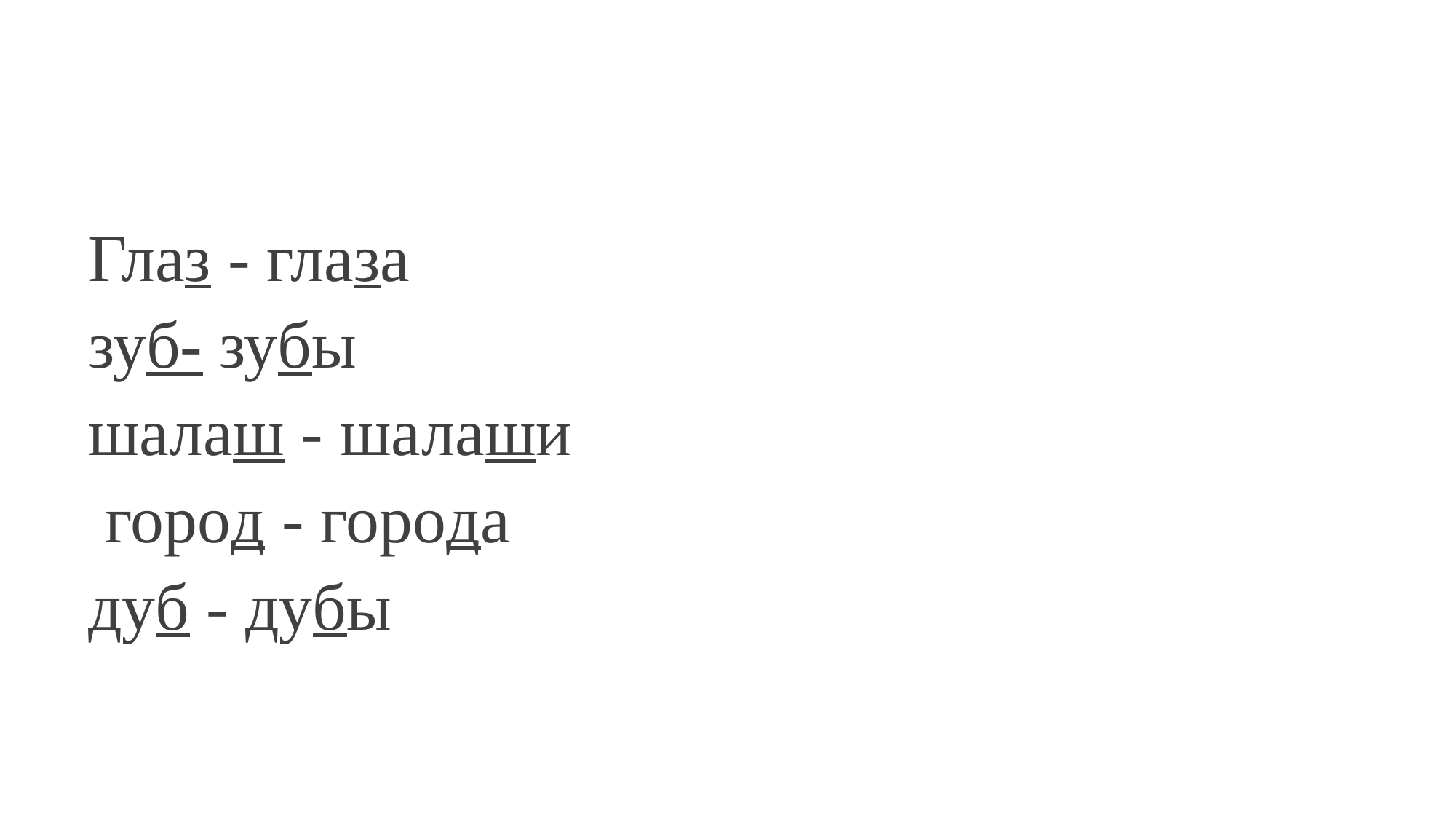

#
Глаз - глаза
зуб- зубы
шалаш - шалаши
 город - города
дуб - дубы